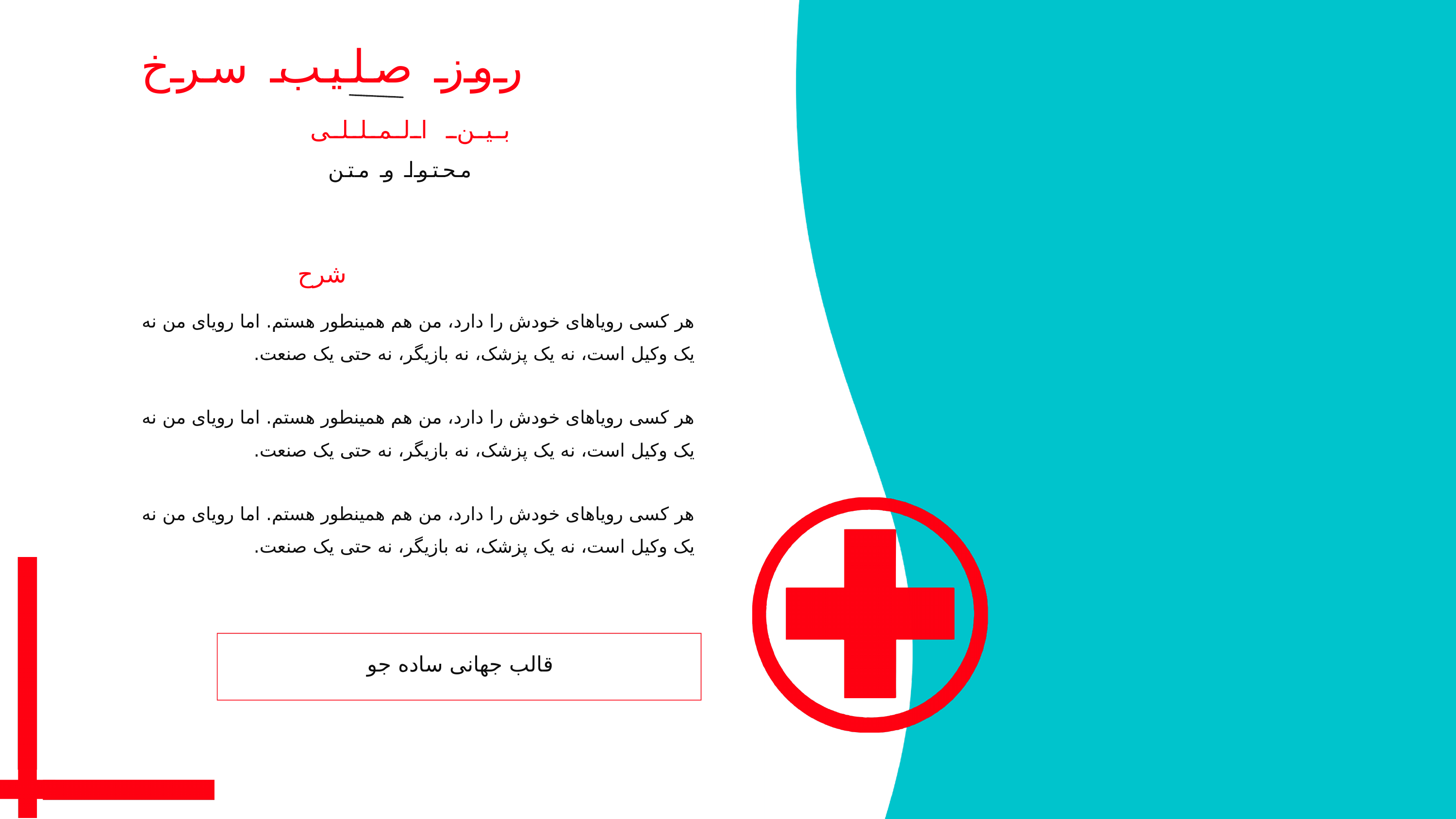

روز صلیب سرخ

بین المللی
محتوا و متن
شرح
هر کسی رویاهای خودش را دارد، من هم همینطور هستم. اما رویای من نه یک وکیل است، نه یک پزشک، نه بازیگر، نه حتی یک صنعت.
هر کسی رویاهای خودش را دارد، من هم همینطور هستم. اما رویای من نه یک وکیل است، نه یک پزشک، نه بازیگر، نه حتی یک صنعت.
هر کسی رویاهای خودش را دارد، من هم همینطور هستم. اما رویای من نه یک وکیل است، نه یک پزشک، نه بازیگر، نه حتی یک صنعت.

قالب جهانی ساده جو